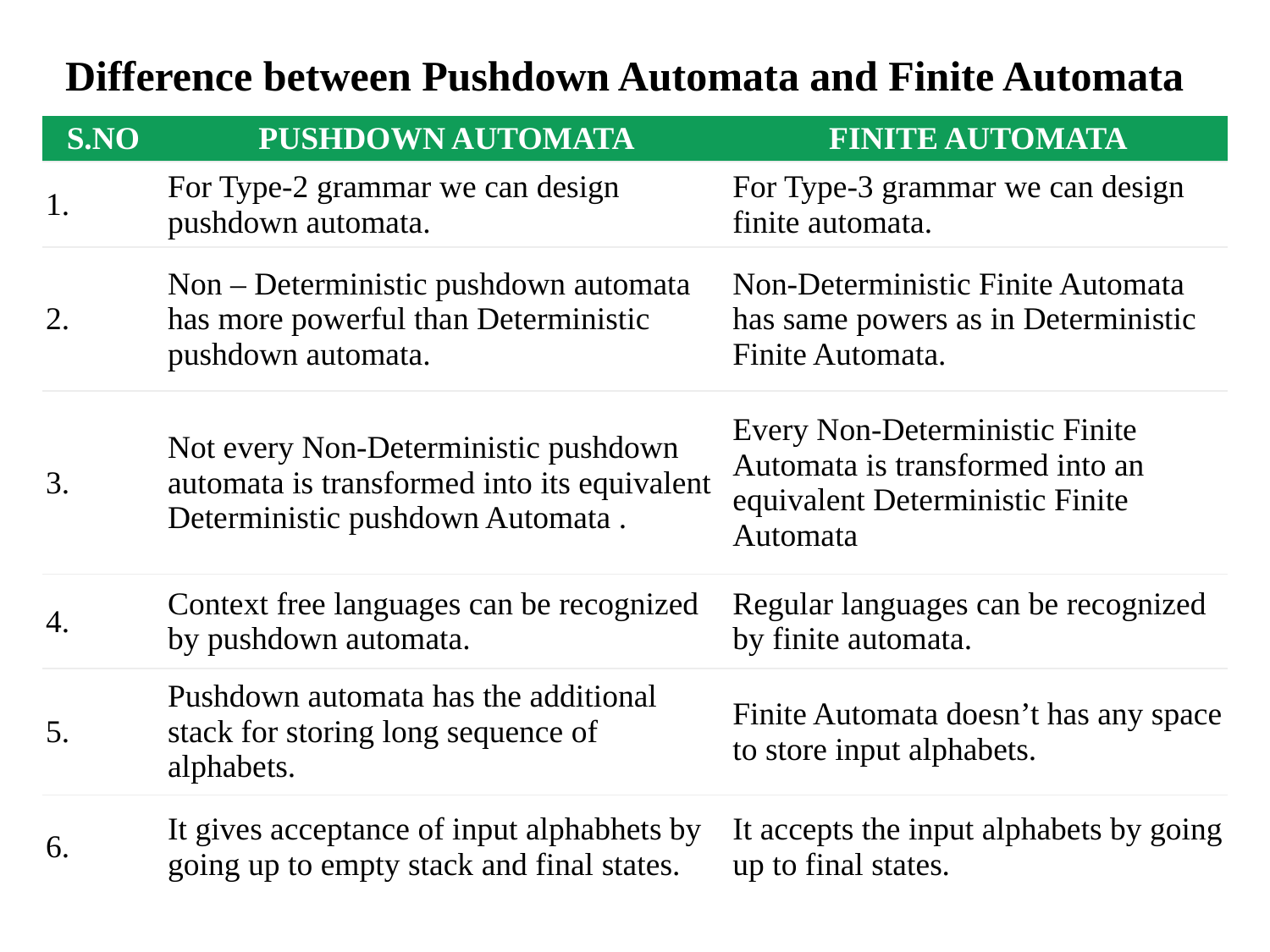

Difference between Pushdown Automata and Finite Automata
| S.NO | PUSHDOWN AUTOMATA | FINITE AUTOMATA |
| --- | --- | --- |
| 1. | For Type-2 grammar we can design pushdown automata. | For Type-3 grammar we can design finite automata. |
| 2. | Non – Deterministic pushdown automata has more powerful than Deterministic pushdown automata. | Non-Deterministic Finite Automata has same powers as in Deterministic Finite Automata. |
| 3. | Not every Non-Deterministic pushdown automata is transformed into its equivalent Deterministic pushdown Automata . | Every Non-Deterministic Finite Automata is transformed into an equivalent Deterministic Finite Automata |
| 4. | Context free languages can be recognized by pushdown automata. | Regular languages can be recognized by finite automata. |
| 5. | Pushdown automata has the additional stack for storing long sequence of alphabets. | Finite Automata doesn’t has any space to store input alphabets. |
| 6. | It gives acceptance of input alphabhets by going up to empty stack and final states. | It accepts the input alphabets by going up to final states. |